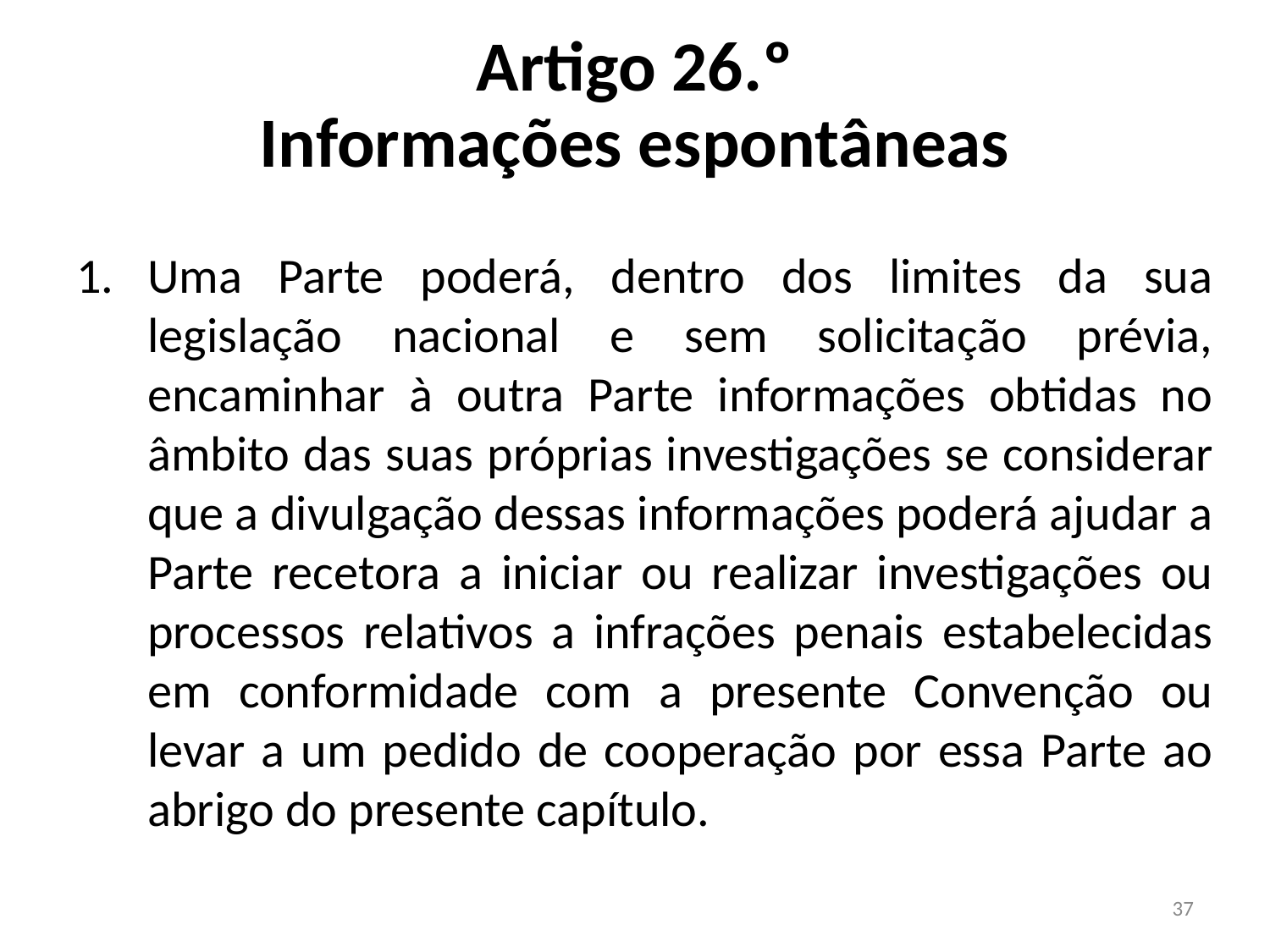

# Artigo 26.º Informações espontâneas
Uma Parte poderá, dentro dos limites da sua legislação nacional e sem solicitação prévia, encaminhar à outra Parte informações obtidas no âmbito das suas próprias investigações se considerar que a divulgação dessas informações poderá ajudar a Parte recetora a iniciar ou realizar investigações ou processos relativos a infrações penais estabelecidas em conformidade com a presente Convenção ou levar a um pedido de cooperação por essa Parte ao abrigo do presente capítulo.
37